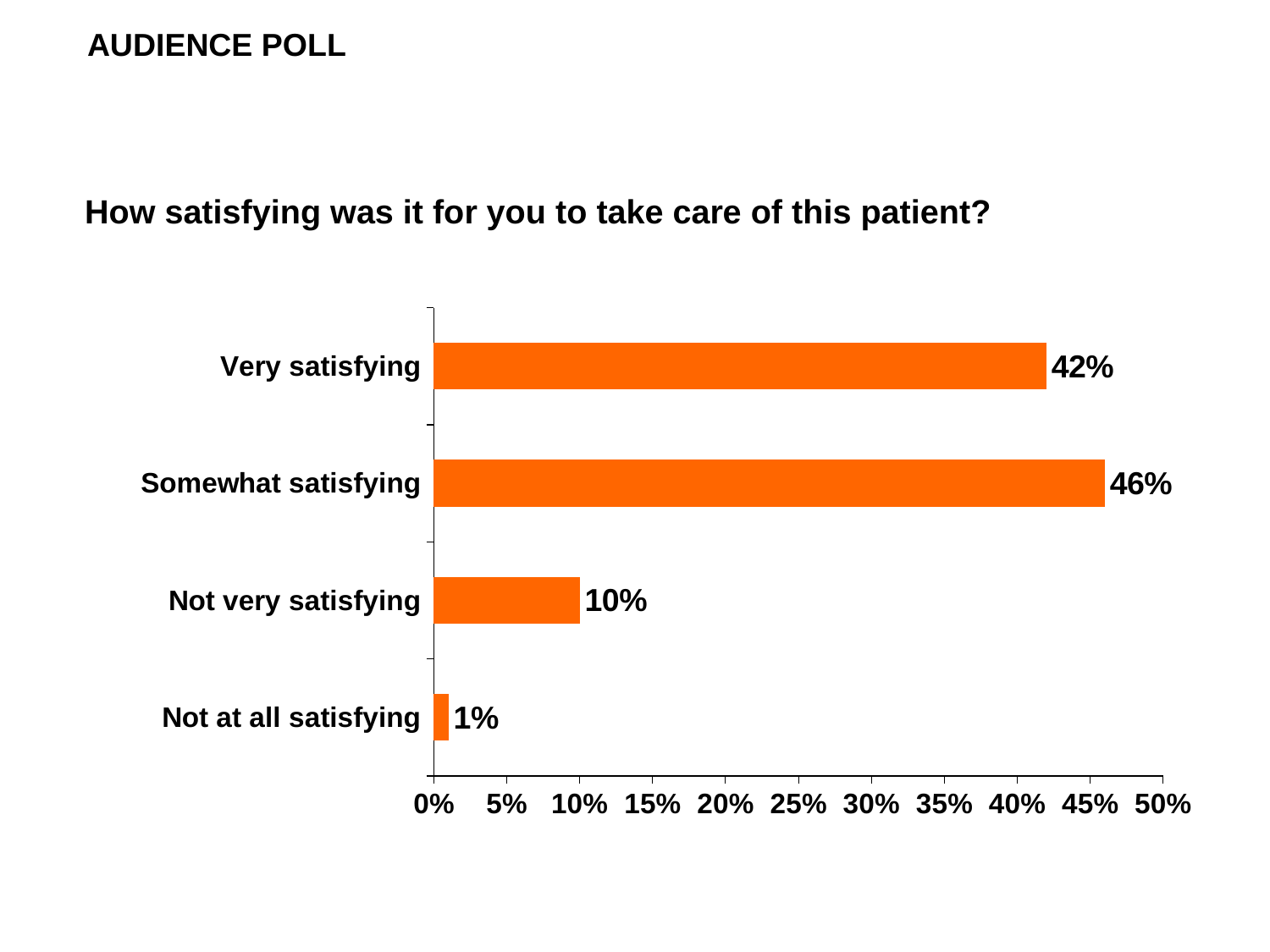

AUDIENCE POLL
How satisfying was it for you to take care of this patient?

### Chart

| Category | Series 1 |
|---|---|
| Not at all satisfying | 0.01 |
| Not very satisfying | 0.1 |
| Somewhat satisfying | 0.46 |
| Very satisfying | 0.42 |